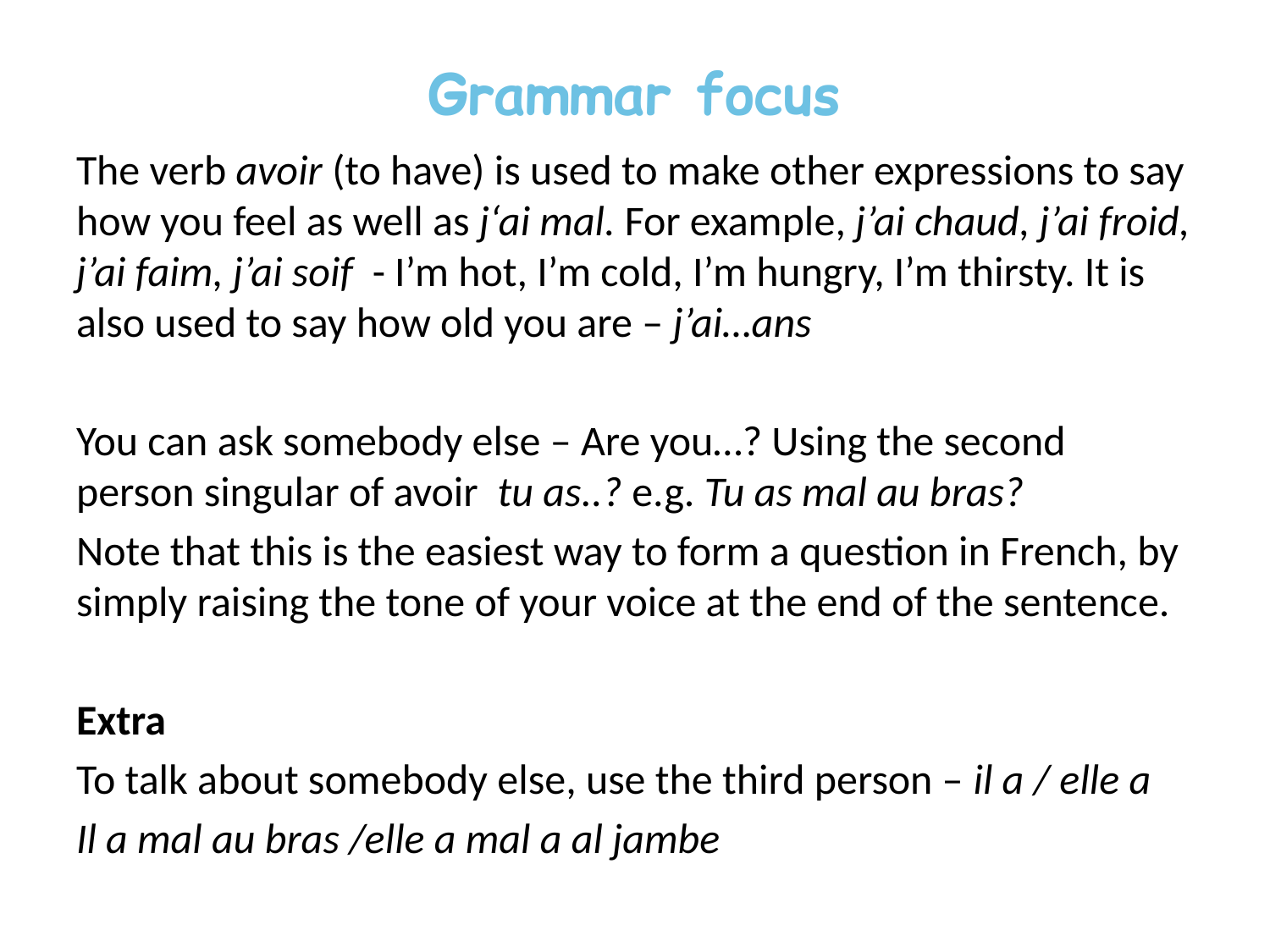

# Grammar focus
The verb avoir (to have) is used to make other expressions to say how you feel as well as j‘ai mal. For example, j’ai chaud, j’ai froid, j’ai faim, j’ai soif  - I’m hot, I’m cold, I’m hungry, I’m thirsty. It is also used to say how old you are – j’ai…ans

You can ask somebody else – Are you…? Using the second person singular of avoir  tu as..? e.g. Tu as mal au bras?
Note that this is the easiest way to form a question in French, by simply raising the tone of your voice at the end of the sentence.

Extra
To talk about somebody else, use the third person – il a / elle a
Il a mal au bras /elle a mal a al jambe